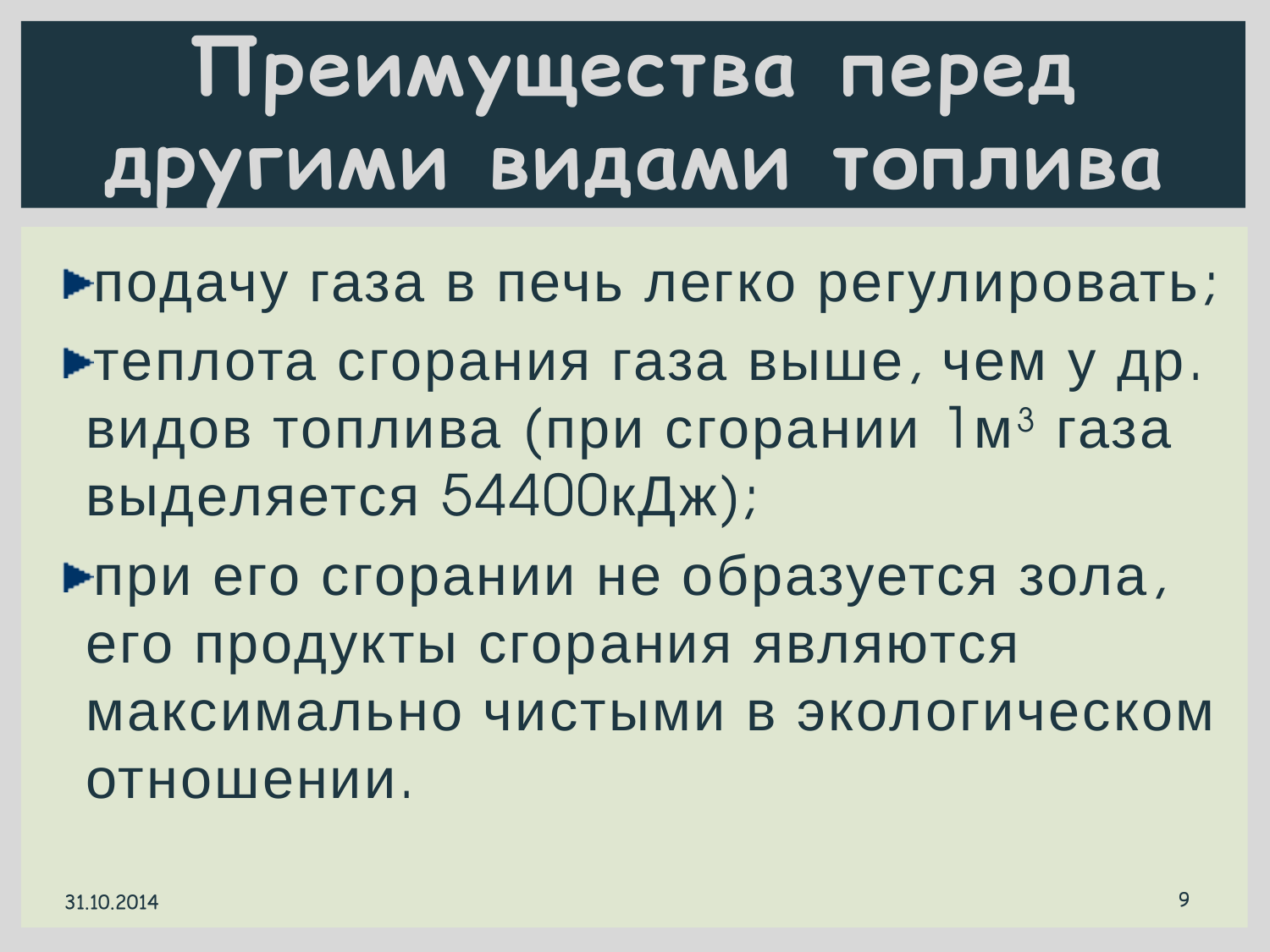

# Преимущества перед другими видами топлива
подачу газа в печь легко регулировать;
теплота сгорания газа выше, чем у др. видов топлива (при сгорании 1м3 газа выделяется 54400кДж);
при его сгорании не образуется зола, его продукты сгорания являются максимально чистыми в экологическом отношении.

9
31.10.2014